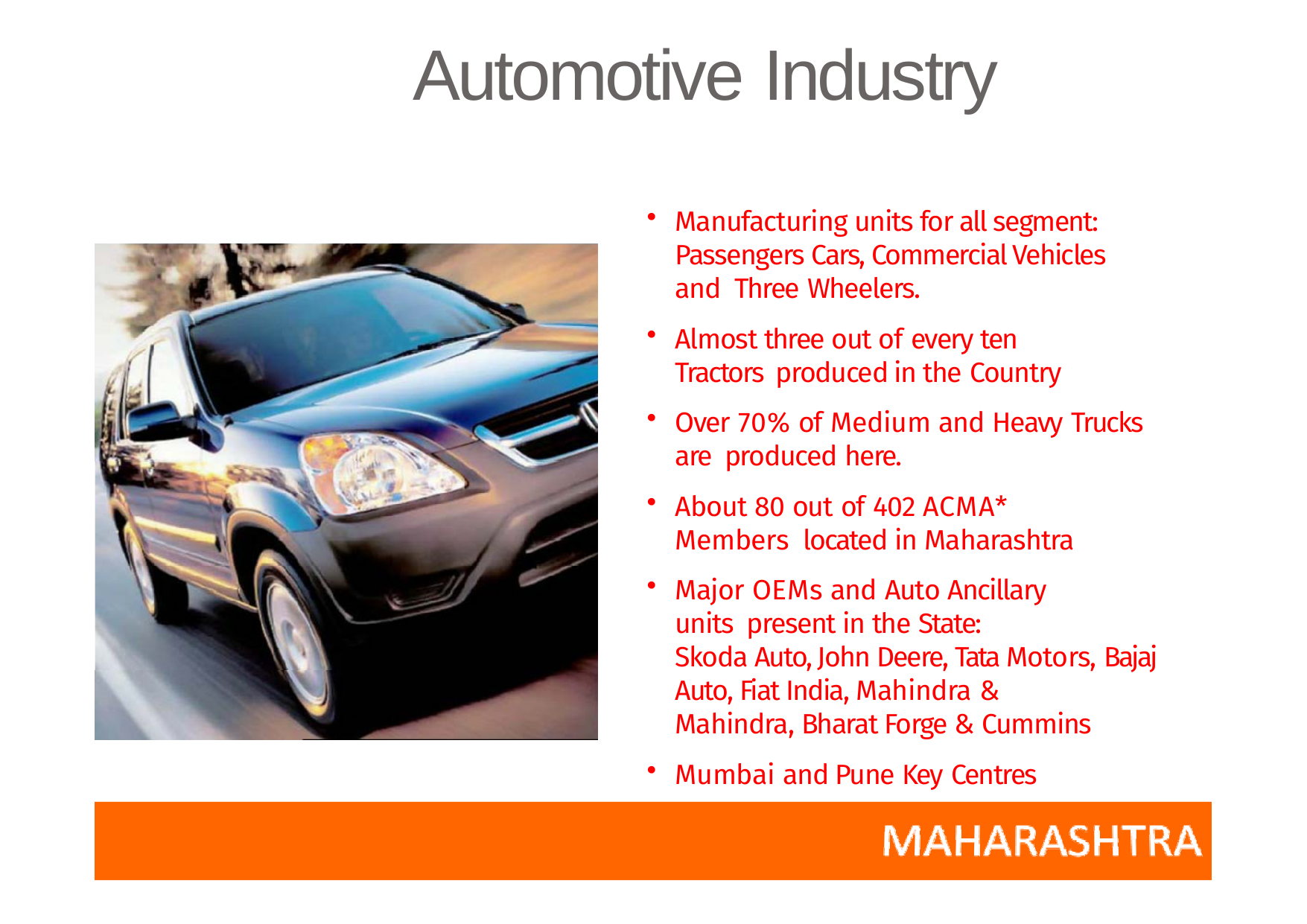

# Automotive Industry
Manufacturing units for all segment:  Passengers Cars, Commercial Vehicles and  Three Wheelers.
Almost three out of every ten Tractors  produced in the Country
Over 70% of Medium and Heavy Trucks are  produced here.
About 80 out of 402 ACMA* Members  located in Maharashtra
Major OEMs and Auto Ancillary units  present in the State:
Skoda Auto, John Deere, Tata Motors, Bajaj  Auto, Fiat India, Mahindra &
Mahindra, Bharat Forge & Cummins
Mumbai and Pune Key Centres

Dainik Bhaskar Group